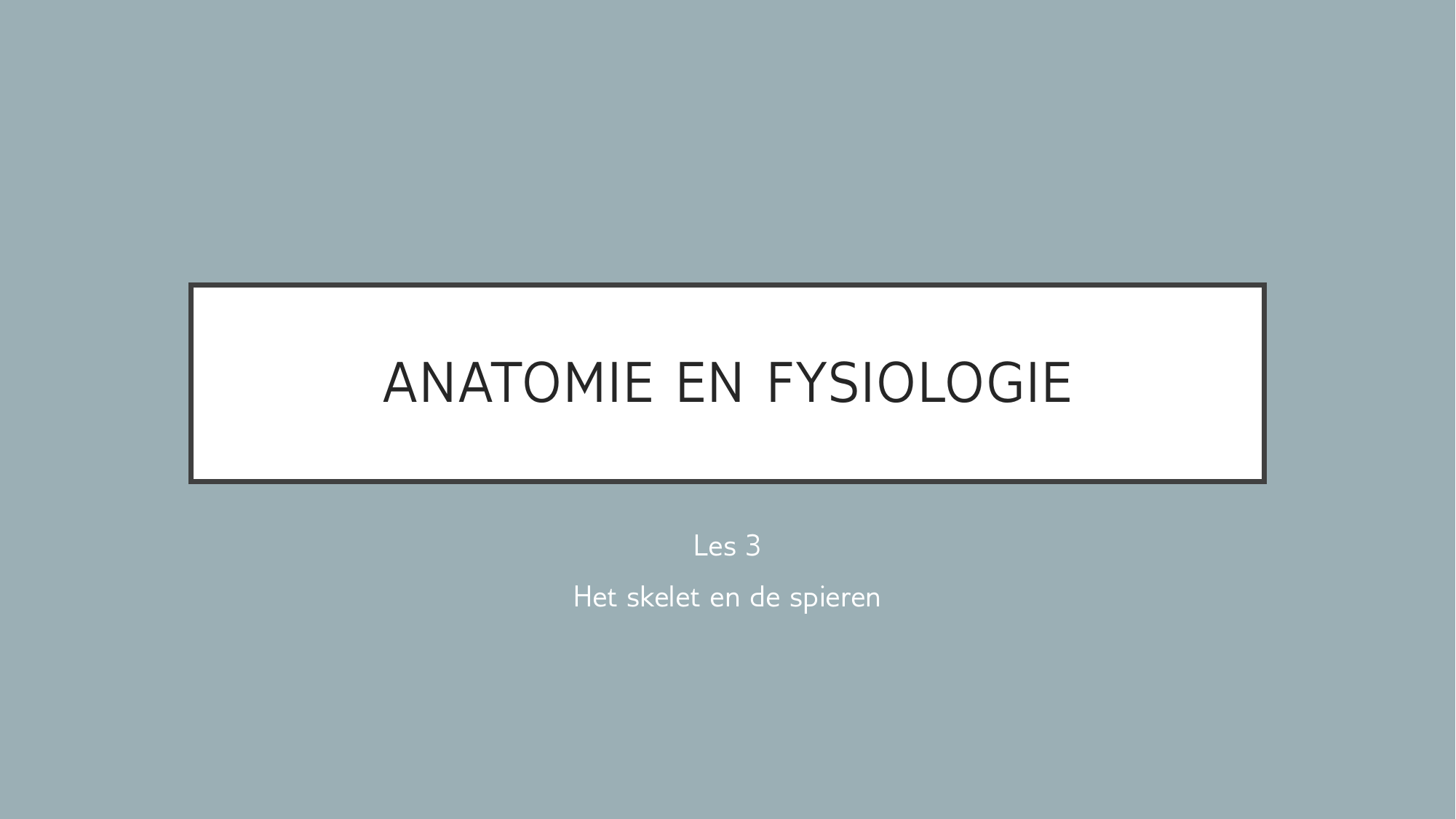

# Anatomie en fysiologie
Les 3
Het skelet en de spieren